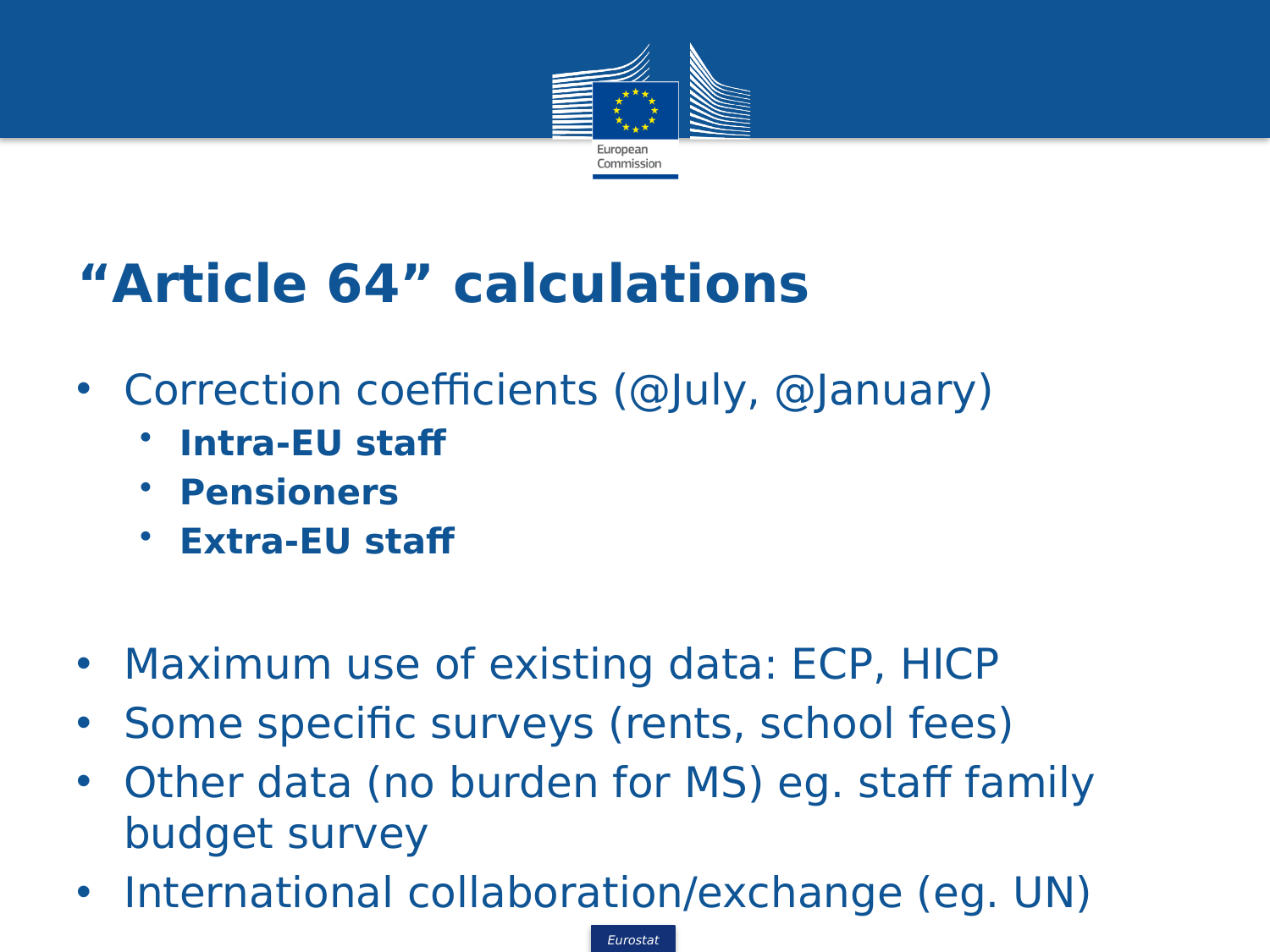

# “Article 64” calculations
Correction coefficients (@July, @January)
Intra-EU staff
Pensioners
Extra-EU staff

Maximum use of existing data: ECP, HICP
Some specific surveys (rents, school fees)
Other data (no burden for MS) eg. staff family budget survey
International collaboration/exchange (eg. UN)